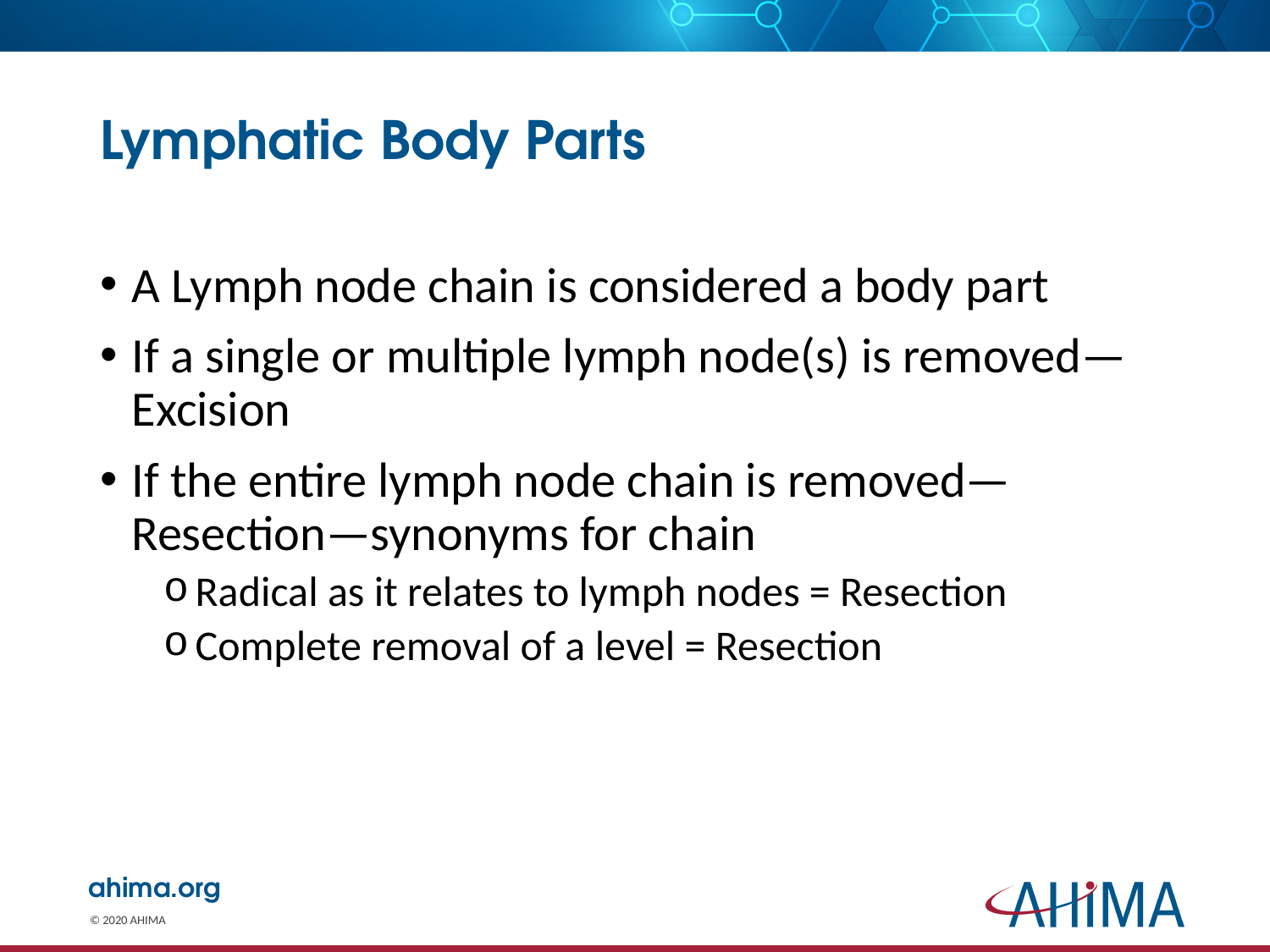

# Lymphatic Body Parts
A Lymph node chain is considered a body part
If a single or multiple lymph node(s) is removed—Excision
If the entire lymph node chain is removed—Resection—synonyms for chain
Radical as it relates to lymph nodes = Resection
Complete removal of a level = Resection